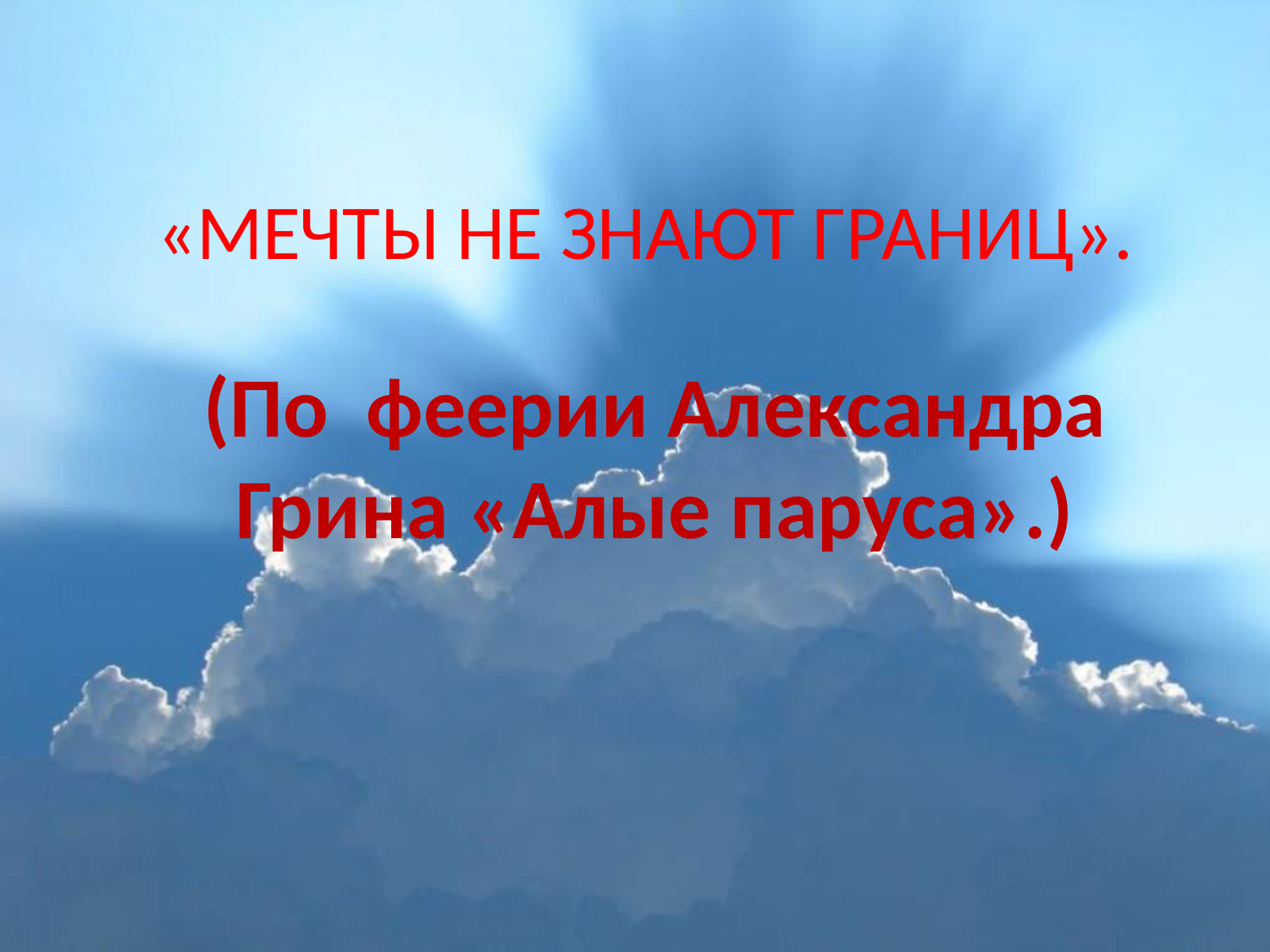

# «МЕЧТЫ НЕ ЗНАЮТ ГРАНИЦ».
(По  феерии Александра Грина «Алые паруса».)